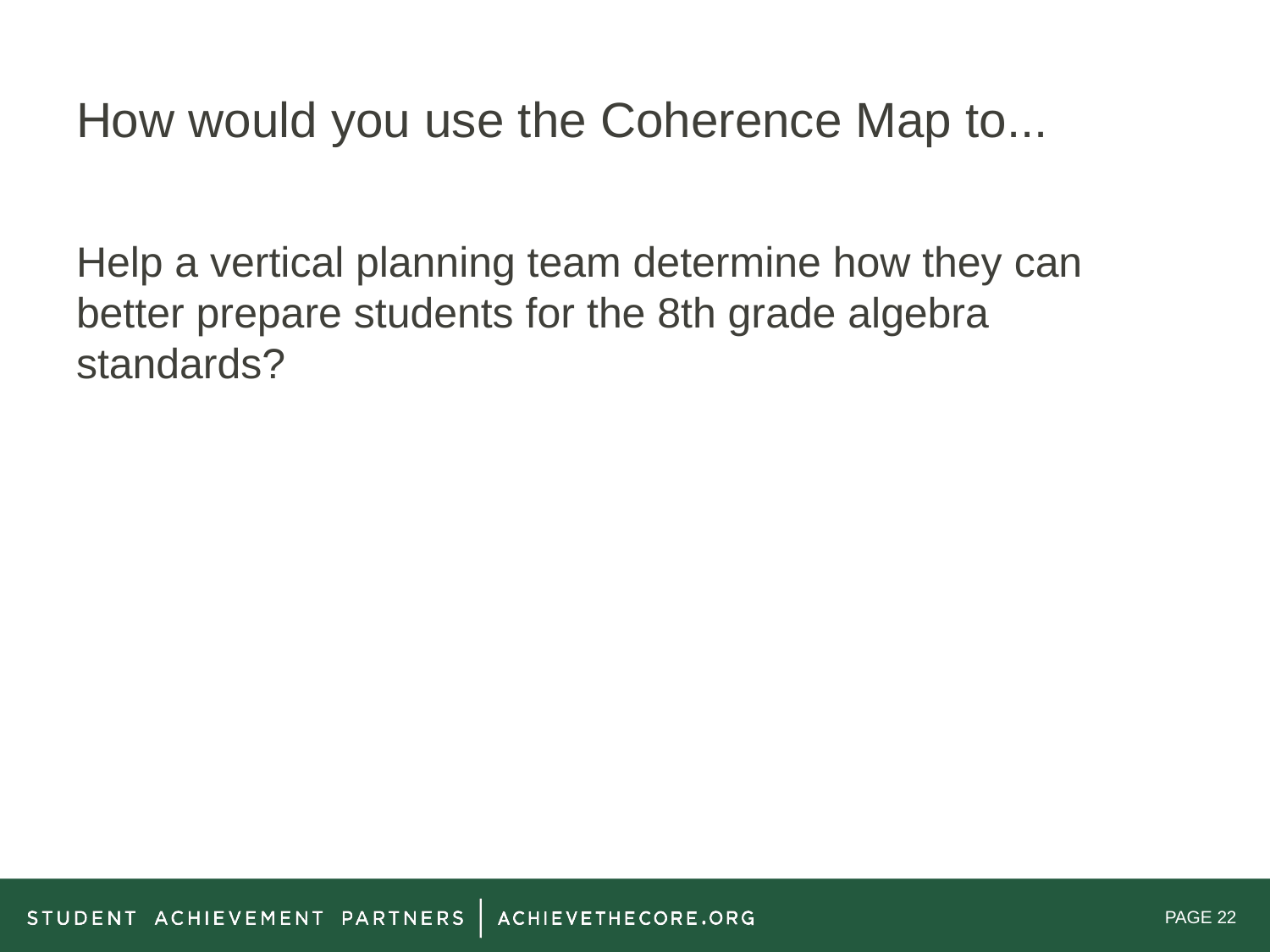

# How would you use the Coherence Map to...
Help a vertical planning team determine how they can better prepare students for the 8th grade algebra standards?